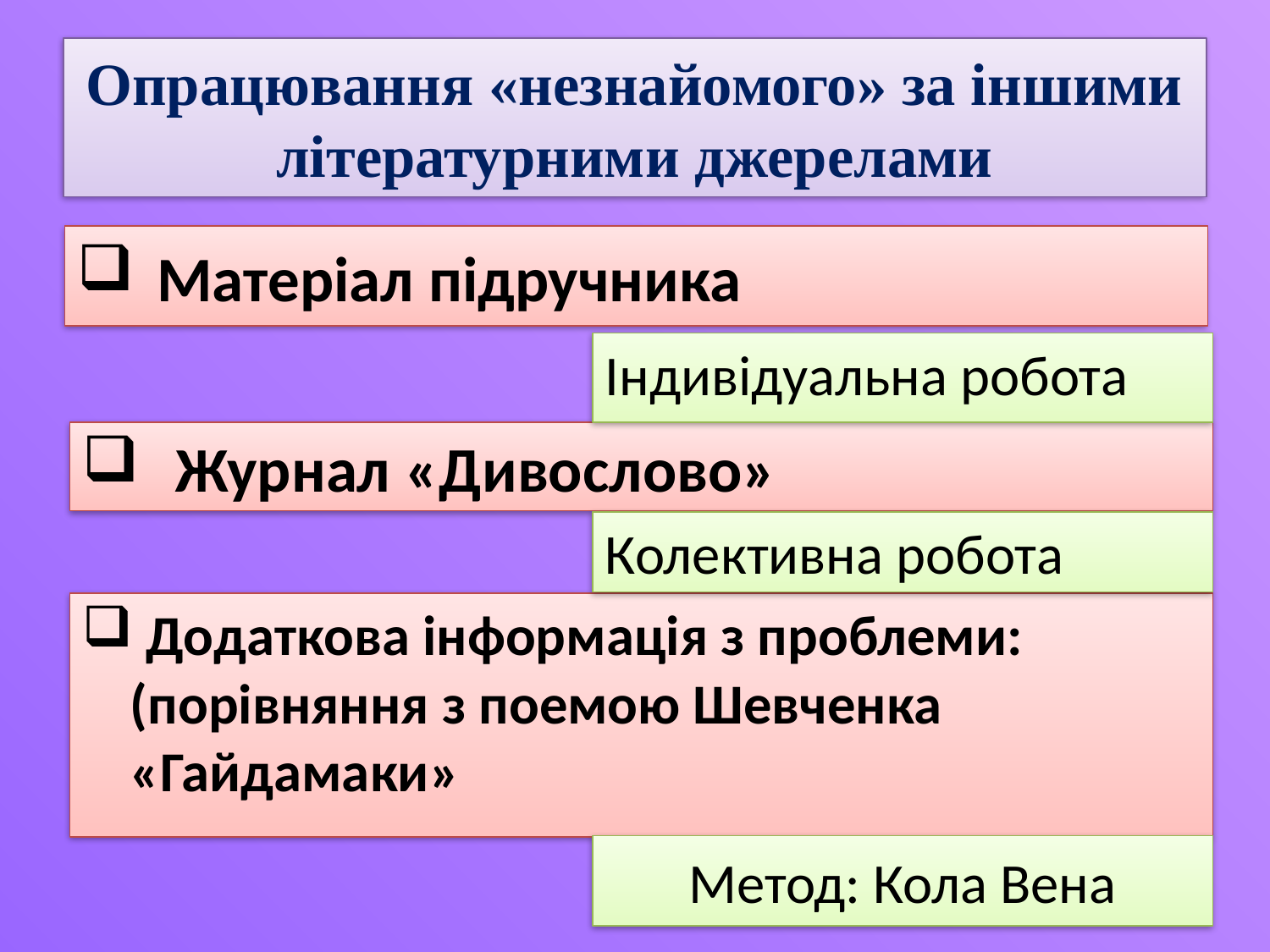

# Опрацювання «незнайомого» за іншими літературними джерелами
Матеріал підручника
Індивідуальна робота
 Журнал «Дивослово»
Колективна робота
 Додаткова інформація з проблеми: (порівняння з поемою Шевченка «Гайдамаки»
Метод: Кола Вена